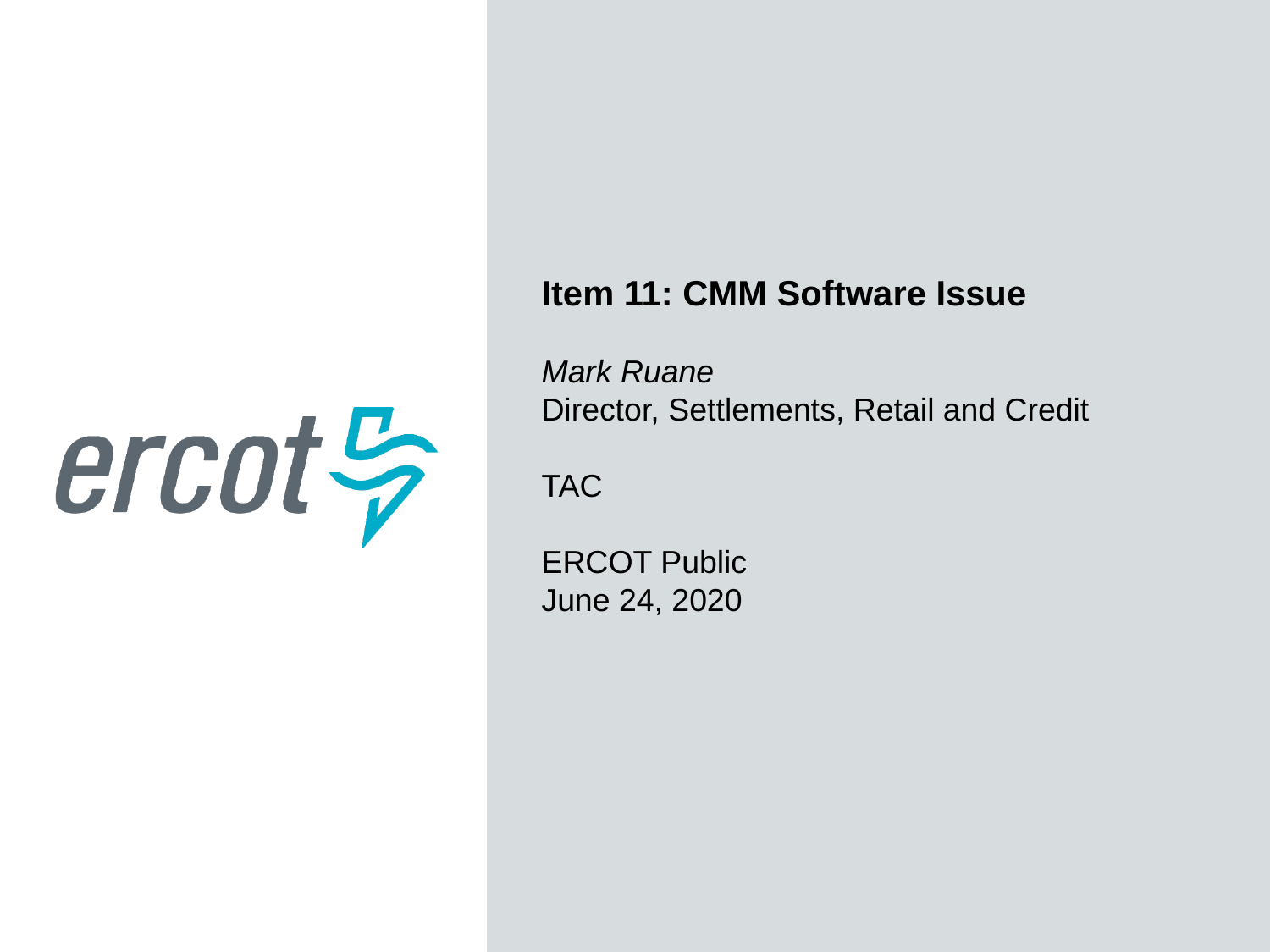

Item 11: CMM Software Issue

Mark Ruane
Director, Settlements, Retail and Credit

TAC

ERCOT Public
June 24, 2020